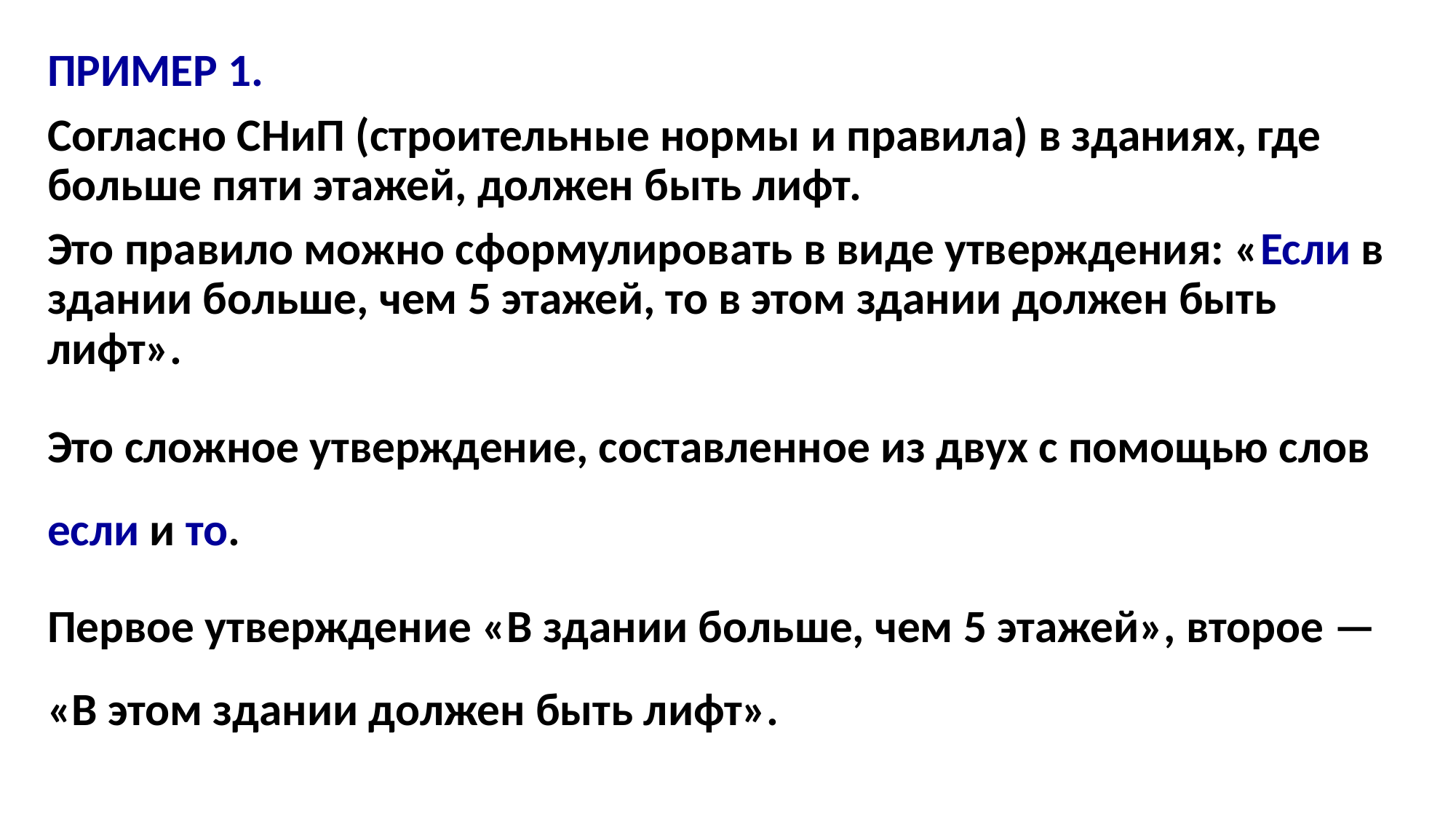

ПРИМЕР 1.
Согласно СНиП (строительные нормы и правила) в зданиях, где больше пяти этажей, должен быть лифт.
Это правило можно сформулировать в виде утверждения: «Если в здании больше, чем 5 этажей, то в этом здании должен быть лифт».
Это сложное утверждение, составленное из двух с помощью слов если и то.
Первое утверждение «В здании больше, чем 5 этажей», второе — «В этом здании должен быть лифт».